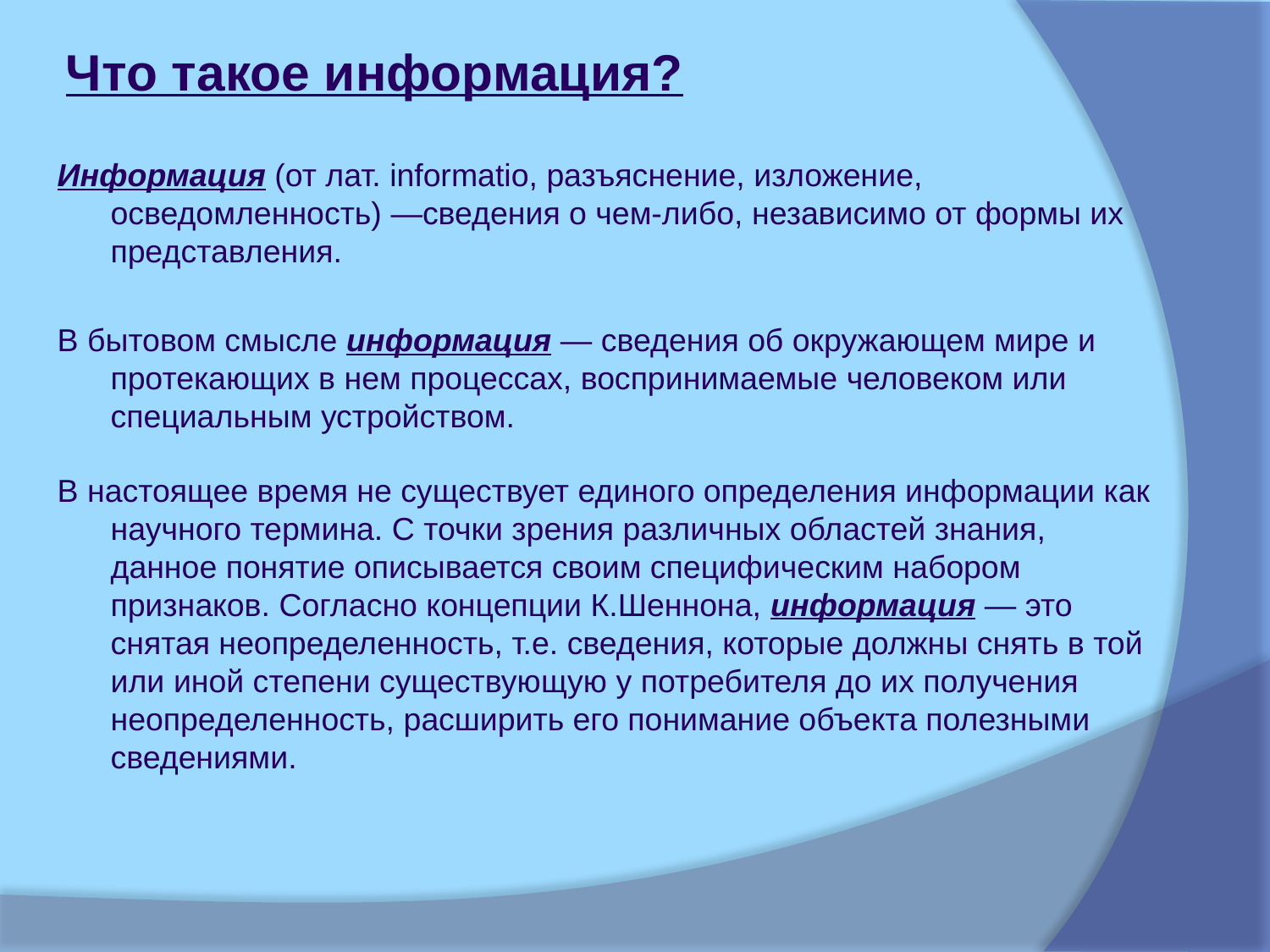

# Что такое информация?
Информация (от лат. informatio, разъяснение, изложение, осведомленность) —сведения о чем-либо, независимо от формы их представления.

В бытовом смысле информация — сведения об окружающем мире и протекающих в нем процессах, воспринимаемые человеком или специальным устройством.

В настоящее время не существует единого определения информации как научного термина. С точки зрения различных областей знания, данное понятие описывается своим специфическим набором признаков. Согласно концепции К.Шеннона, информация — это снятая неопределенность, т.е. сведения, которые должны снять в той или иной степени существующую у потребителя до их получения неопределенность, расширить его понимание объекта полезными сведениями.